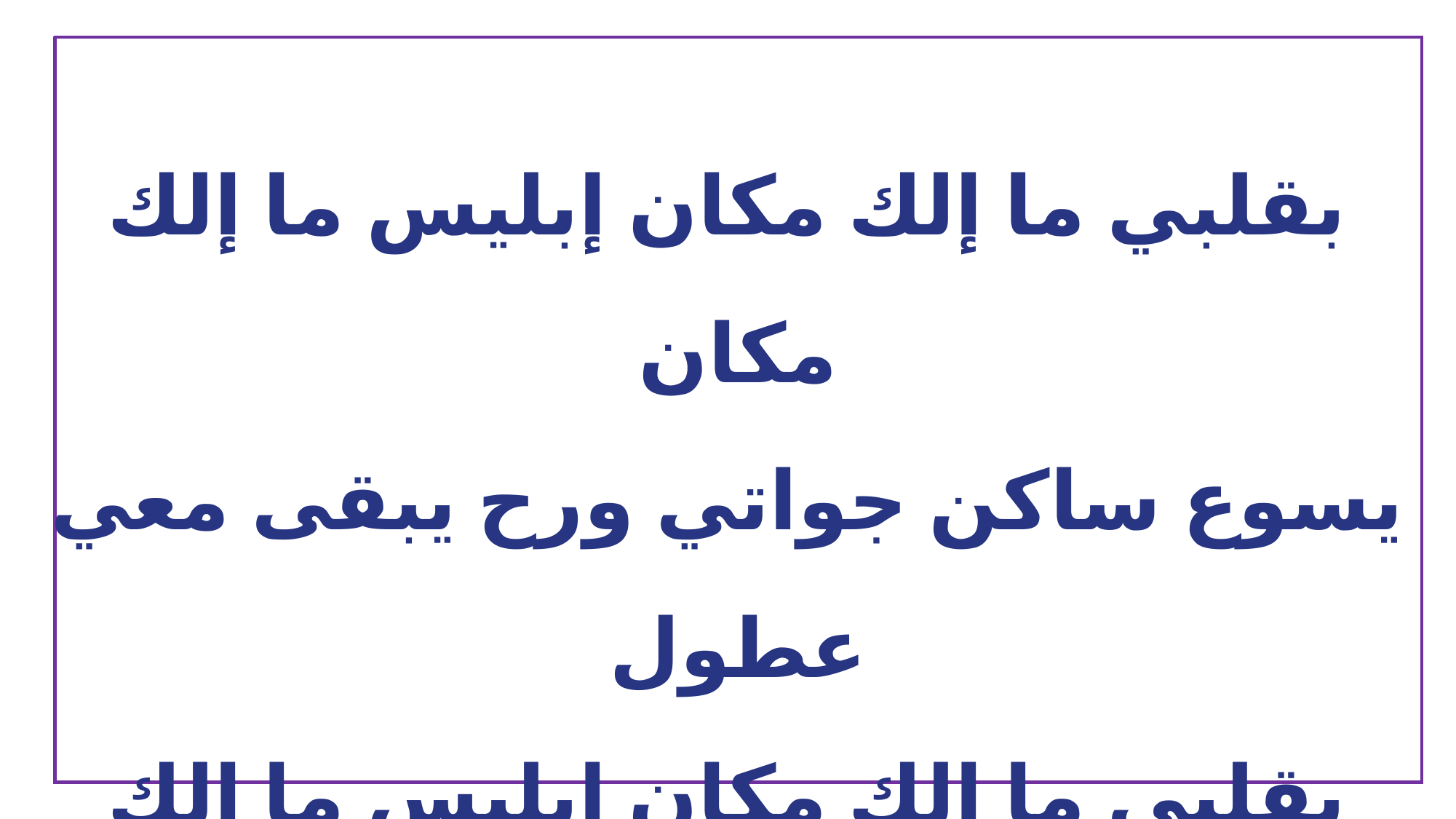

بقلبي ما إلك مكان إبليس ما إلك مكان
يسوع ساكن جواتي ورح يبقى معي عطول
بقلبي ما إلك مكان إبليس ما إلك مكان
يسوع ساكن جواتي على طووووول